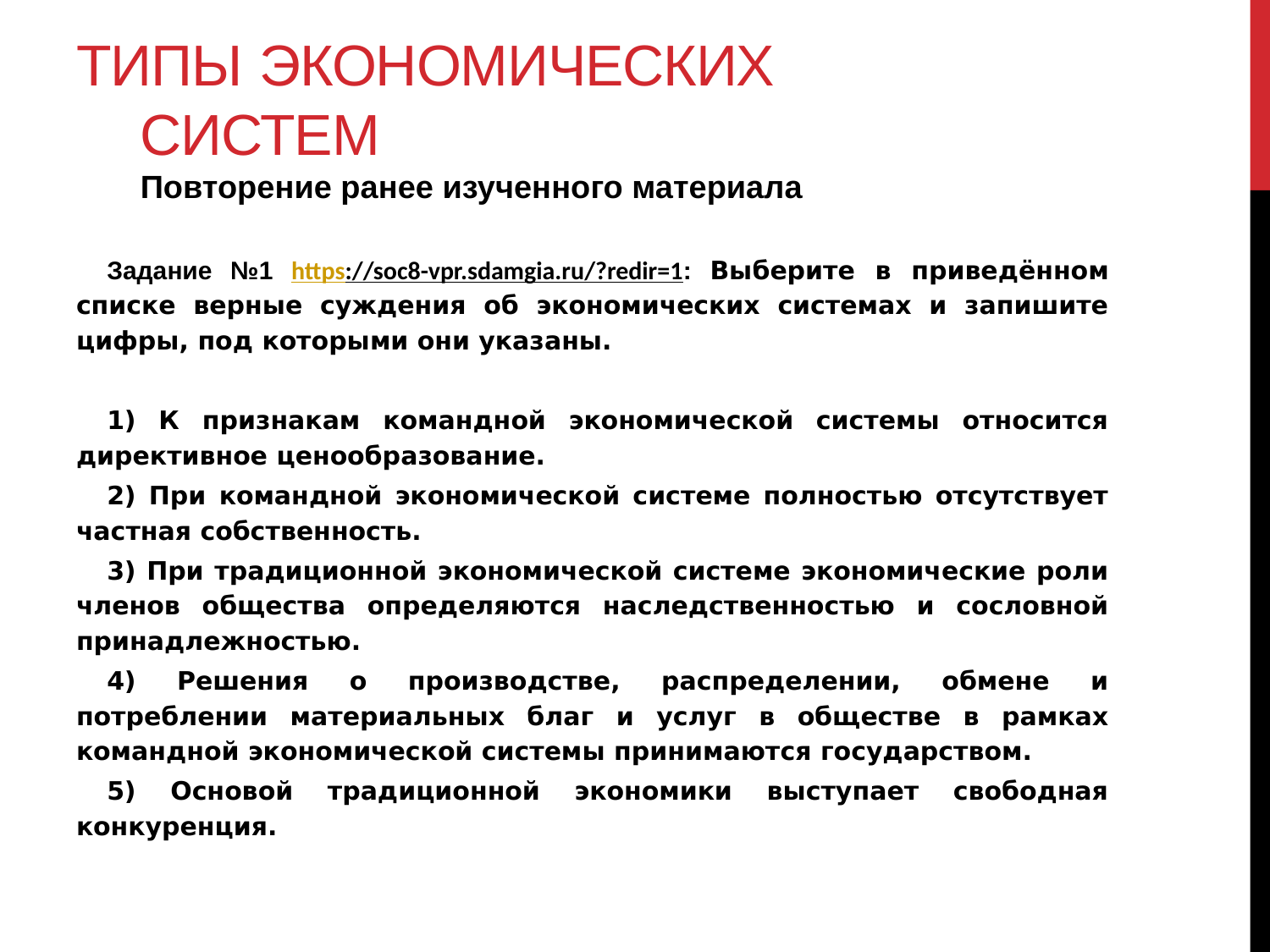

# Типы экономических систем Повторение ранее изученного материала
Задание №1 https://soc8-vpr.sdamgia.ru/?redir=1: Выберите в приведённом списке верные суждения об экономических системах и запишите цифры, под которыми они указаны.

1) К признакам командной экономической системы относится директивное ценообразование.
2) При командной экономической системе полностью отсутствует частная собственность.
3) При традиционной экономической системе экономические роли членов общества определяются наследственностью и сословной принадлежностью.
4) Решения о производстве, распределении, обмене и потреблении материальных благ и услуг в обществе в рамках командной экономической системы принимаются государством.
5) Основой традиционной экономики выступает свободная конкуренция.